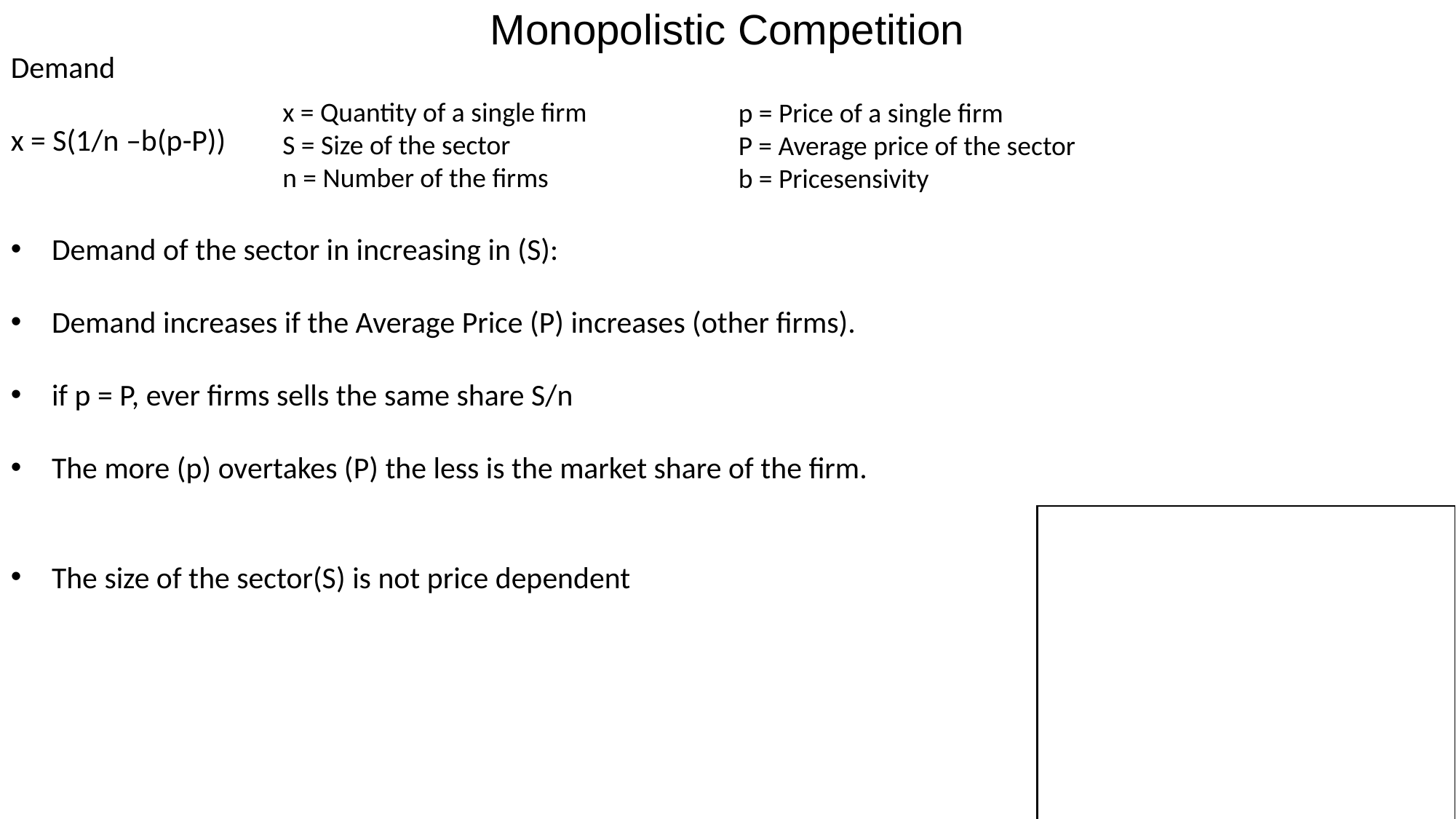

Monopolistic Competition
Demand

x = S(1/n –b(p-P))

Demand of the sector in increasing in (S):

Demand increases if the Average Price (P) increases (other firms).

if p = P, ever firms sells the same share S/n

The more (p) overtakes (P) the less is the market share of the firm.

The size of the sector(S) is not price dependent
x = Quantity of a single firm
S = Size of the sector
n = Number of the firms
p = Price of a single firm
P = Average price of the sector
b = Pricesensivity